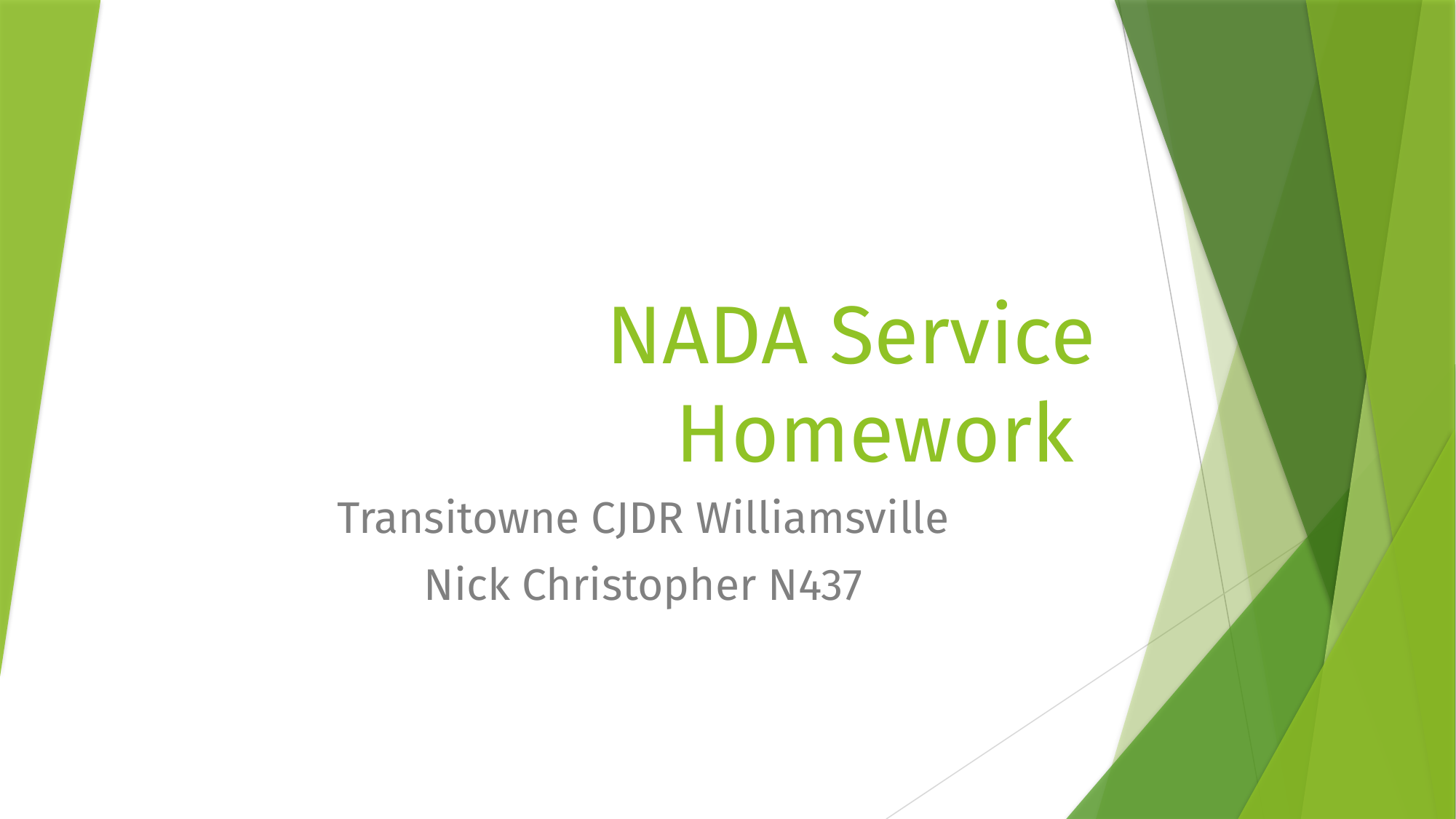

# NADA Service Homework
Transitowne CJDR Williamsville
Nick Christopher N437